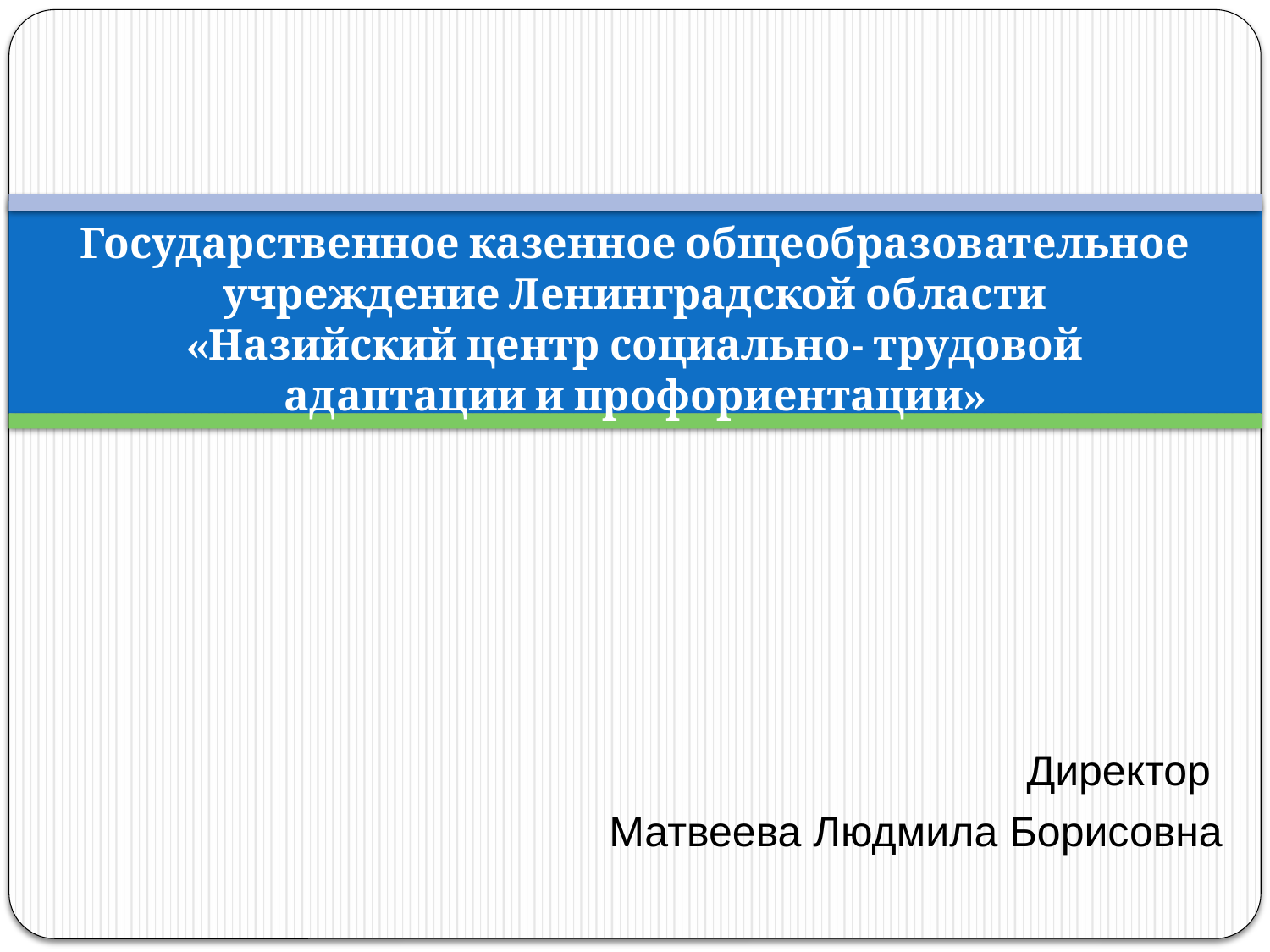

# Государственное казенное общеобразовательное учреждение Ленинградской области «Назийский центр социально- трудовой адаптации и профориентации»

Директор
Матвеева Людмила Борисовна